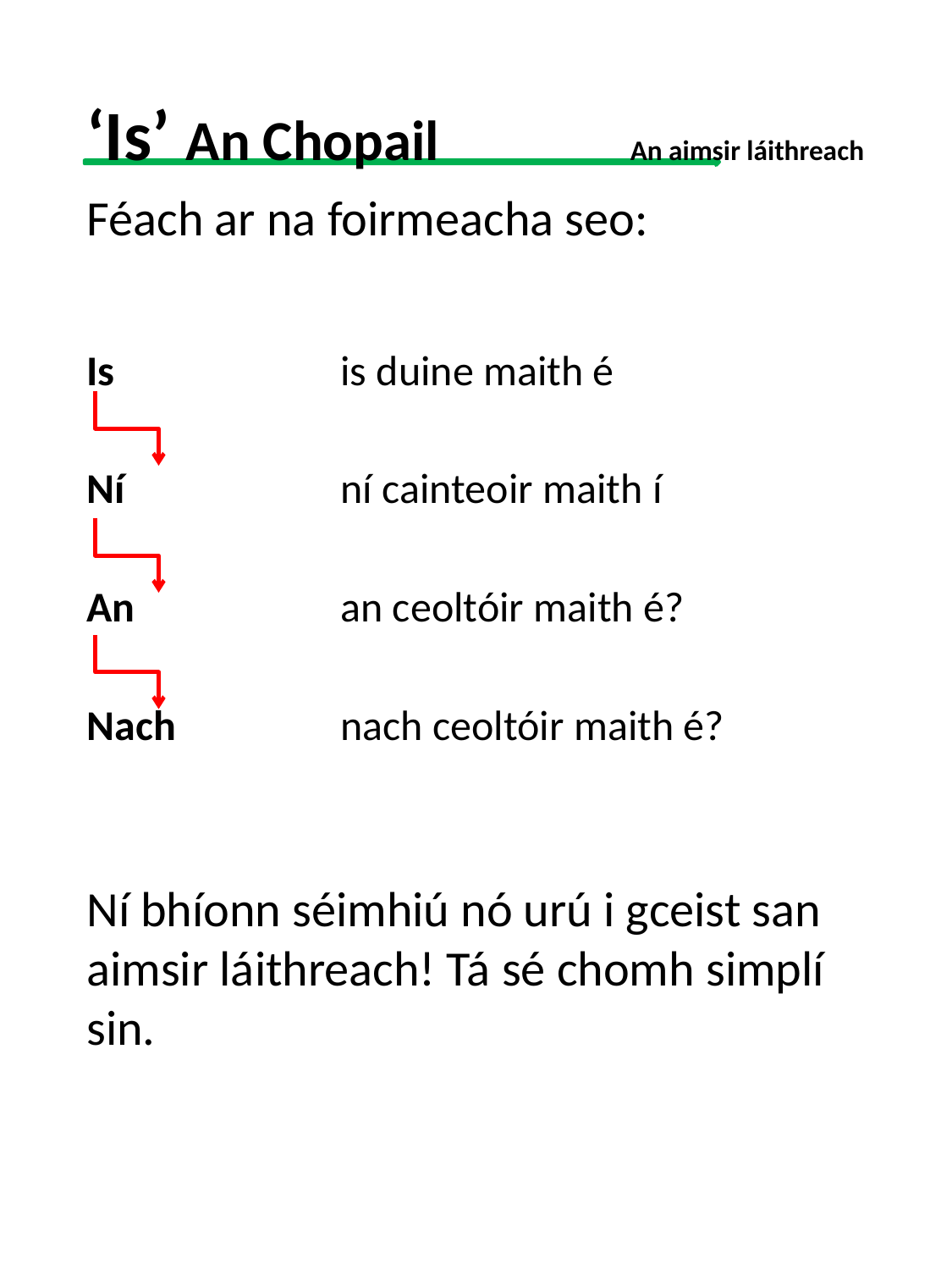

‘Is’ An Chopail               An aimsir láithreach

Féach ar na foirmeacha seo:

Is 		is duine maith é

Ní 		ní cainteoir maith í

An 		an ceoltóir maith é?

Nach 		nach ceoltóir maith é?

Ní bhíonn séimhiú nó urú i gceist san aimsir láithreach! Tá sé chomh simplí sin.